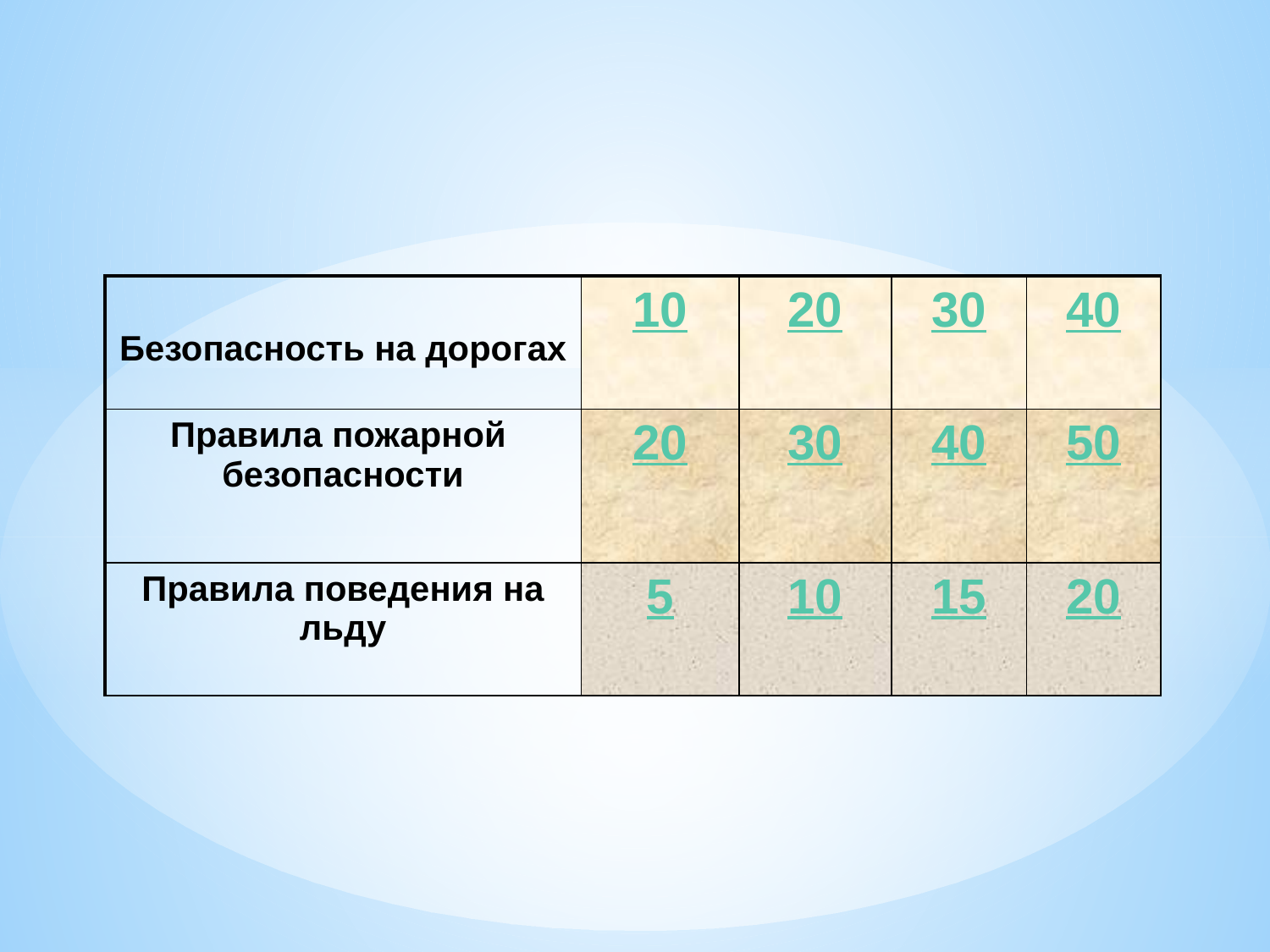

| Безопасность на дорогах | 10 | 20 | 30 | 40 |
| --- | --- | --- | --- | --- |
| Правила пожарной безопасности | 20 | 30 | 40 | 50 |
| Правила поведения на льду | 5 | 10 | 15 | 20 |